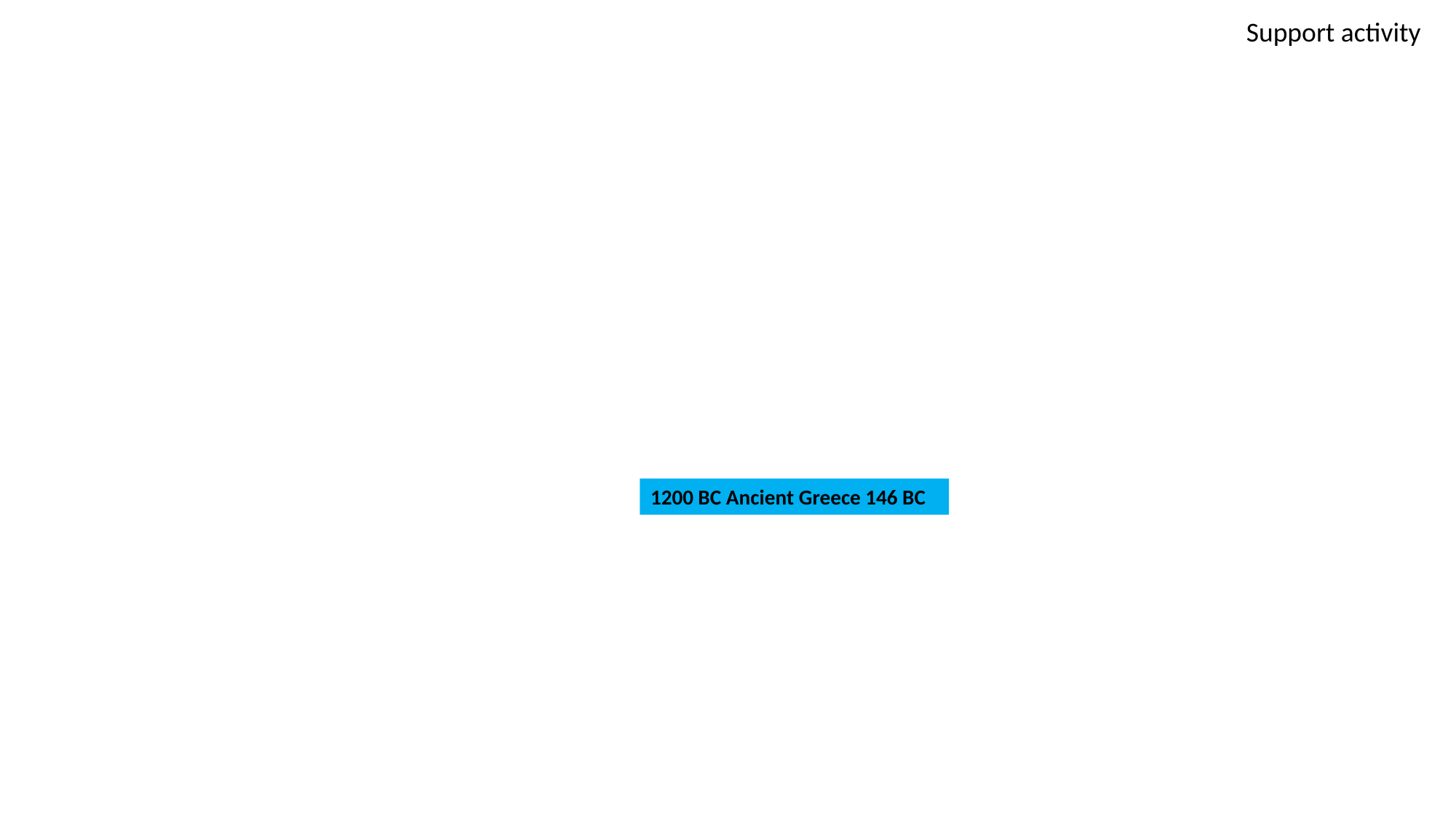

Support activity
1200 BC Ancient Greece 146 BC